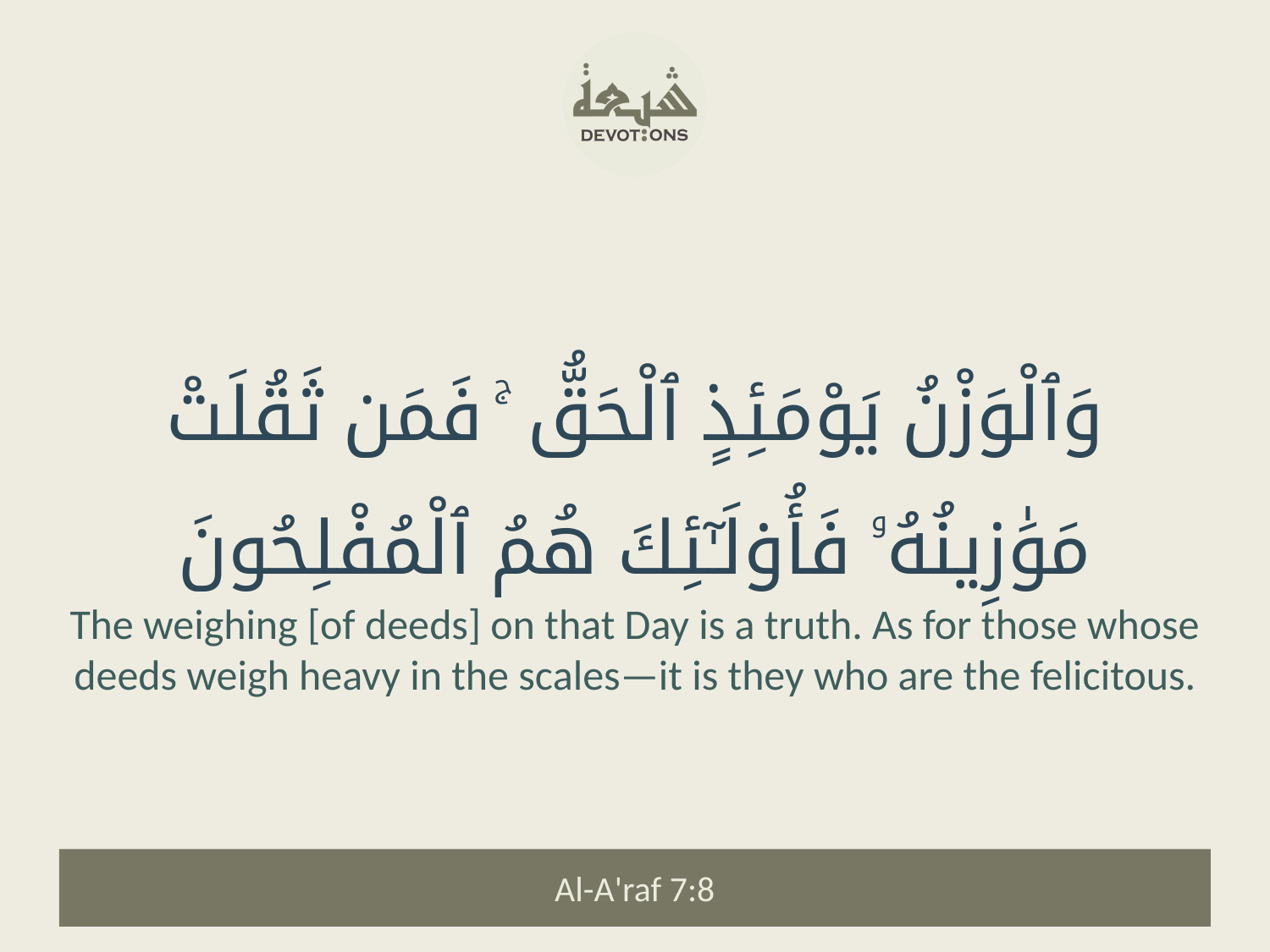

وَٱلْوَزْنُ يَوْمَئِذٍ ٱلْحَقُّ ۚ فَمَن ثَقُلَتْ مَوَٰزِينُهُۥ فَأُو۟لَـٰٓئِكَ هُمُ ٱلْمُفْلِحُونَ
The weighing [of deeds] on that Day is a truth. As for those whose deeds weigh heavy in the scales—it is they who are the felicitous.
Al-A'raf 7:8